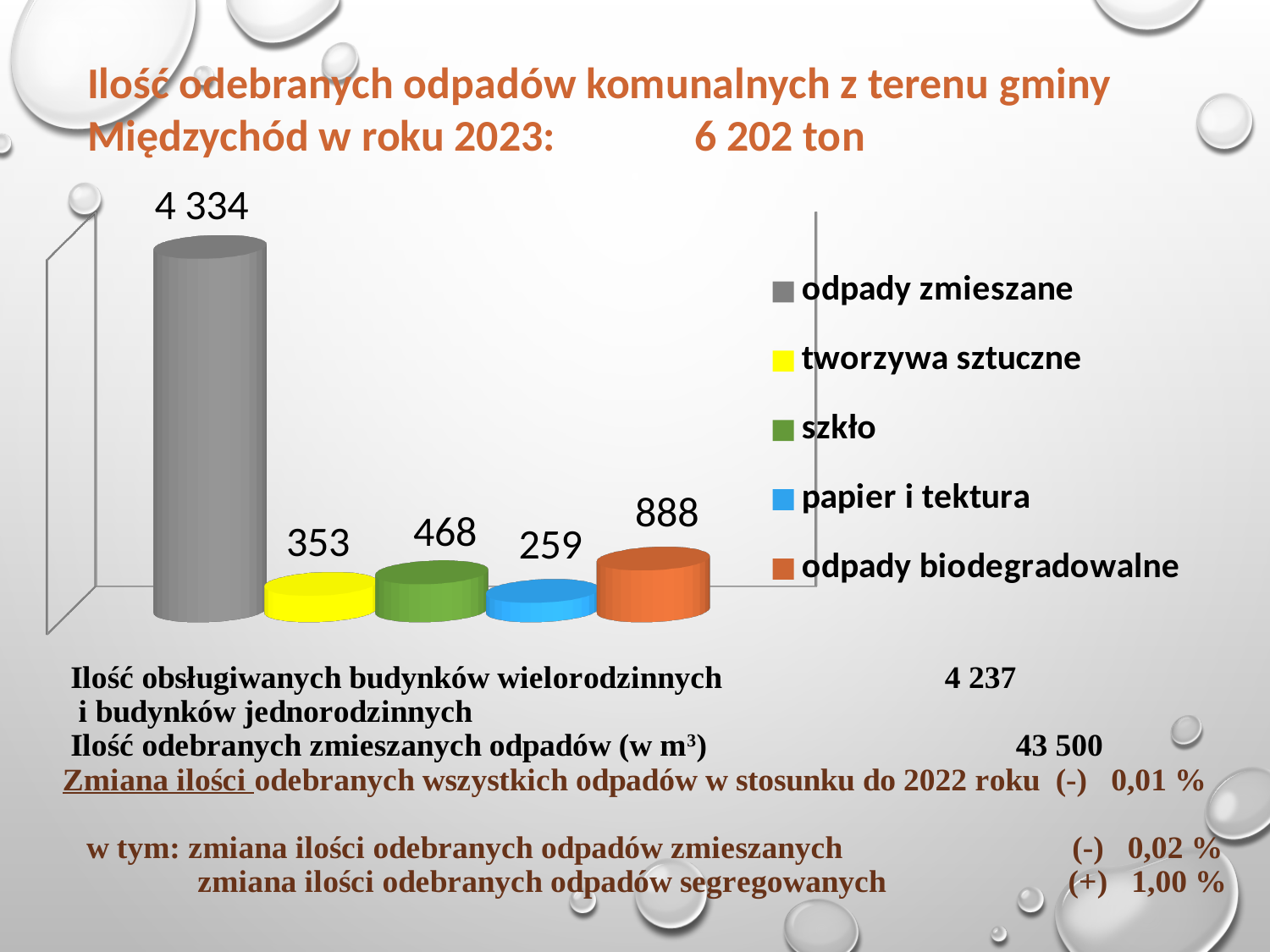

Ilość odebranych odpadów komunalnych z terenu gminy Międzychód w roku 2023:              6 202 ton

[unsupported chart]